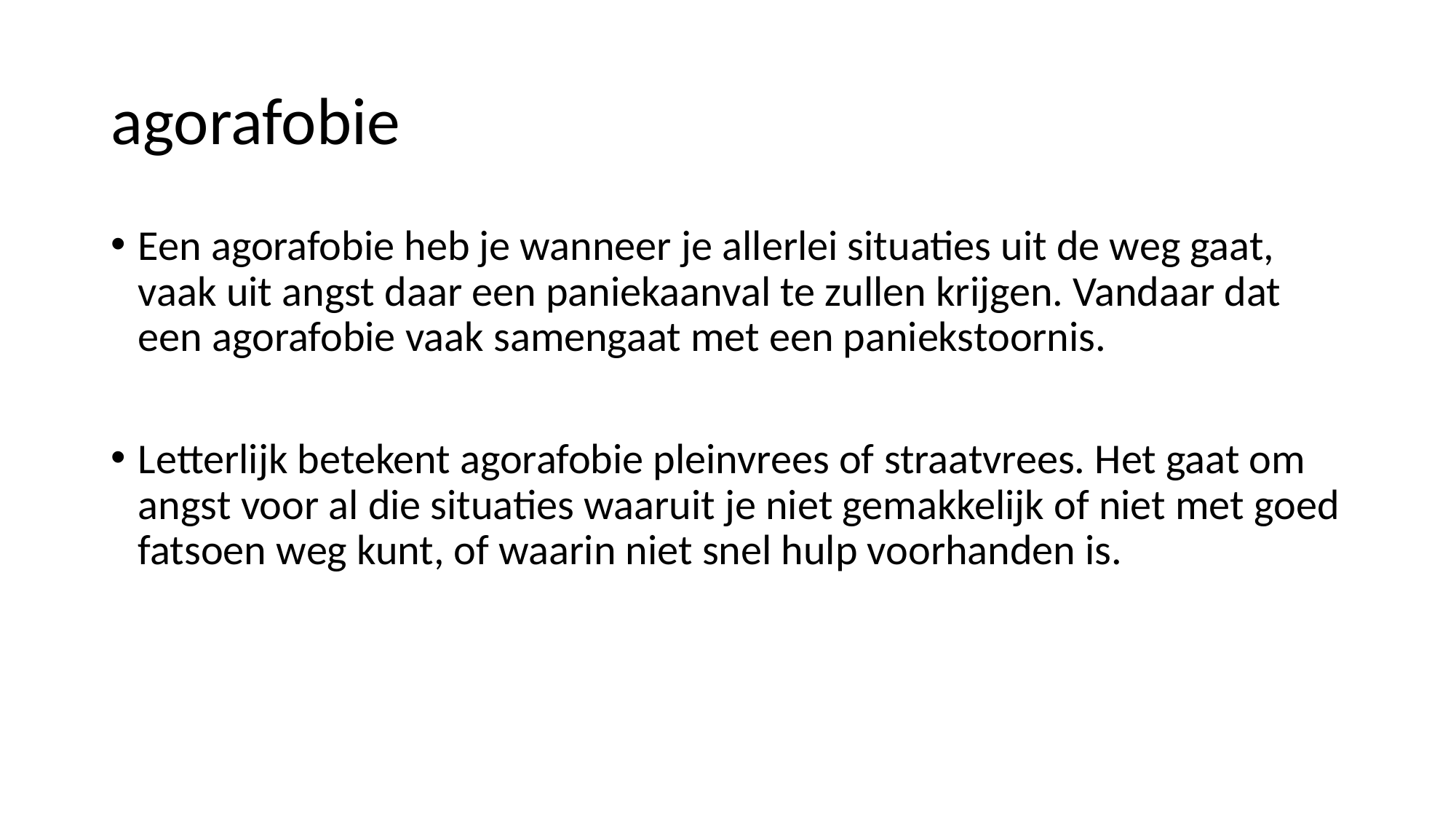

# agorafobie
Een agorafobie heb je wanneer je allerlei situaties uit de weg gaat, vaak uit angst daar een paniekaanval te zullen krijgen. Vandaar dat een agorafobie vaak samengaat met een paniekstoornis.

Letterlijk betekent agorafobie pleinvrees of straatvrees. Het gaat om angst voor al die situaties waaruit je niet gemakkelijk of niet met goed fatsoen weg kunt, of waarin niet snel hulp voorhanden is.